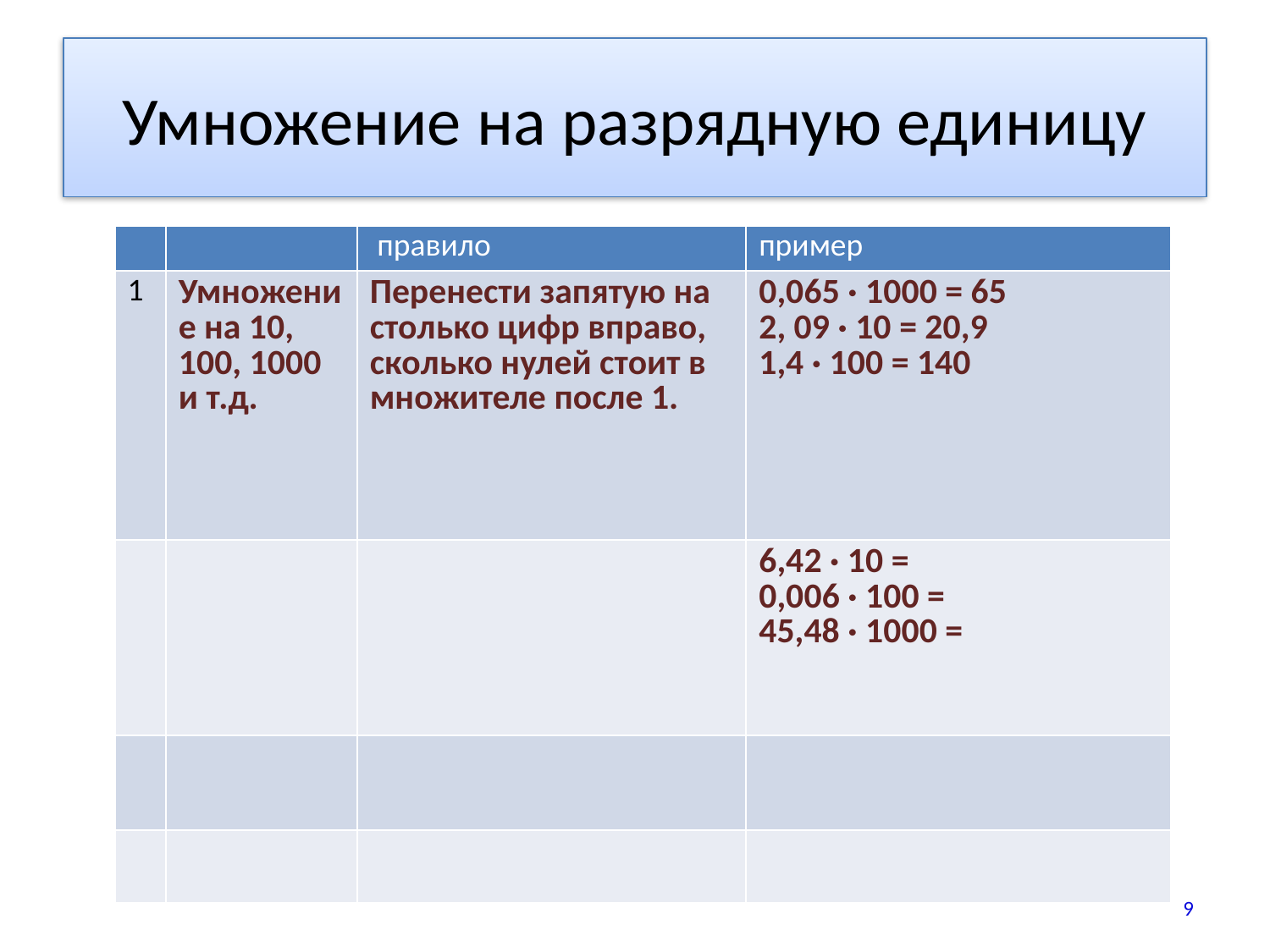

# Умножение на разрядную единицу
|  |  | правило | пример |
| --- | --- | --- | --- |
| 1 | Умножение на 10, 100, 1000 и т.д. | Перенести запятую на столько цифр вправо, сколько нулей стоит в множителе после 1. | 0,065 · 1000 = 65 2, 09 · 10 = 20,9 1,4 · 100 = 140 |
|  |  |  | 6,42 · 10 = 0,006 · 100 = 45,48 · 1000 = |
|  |  |  |  |
|  |  |  |  |
9